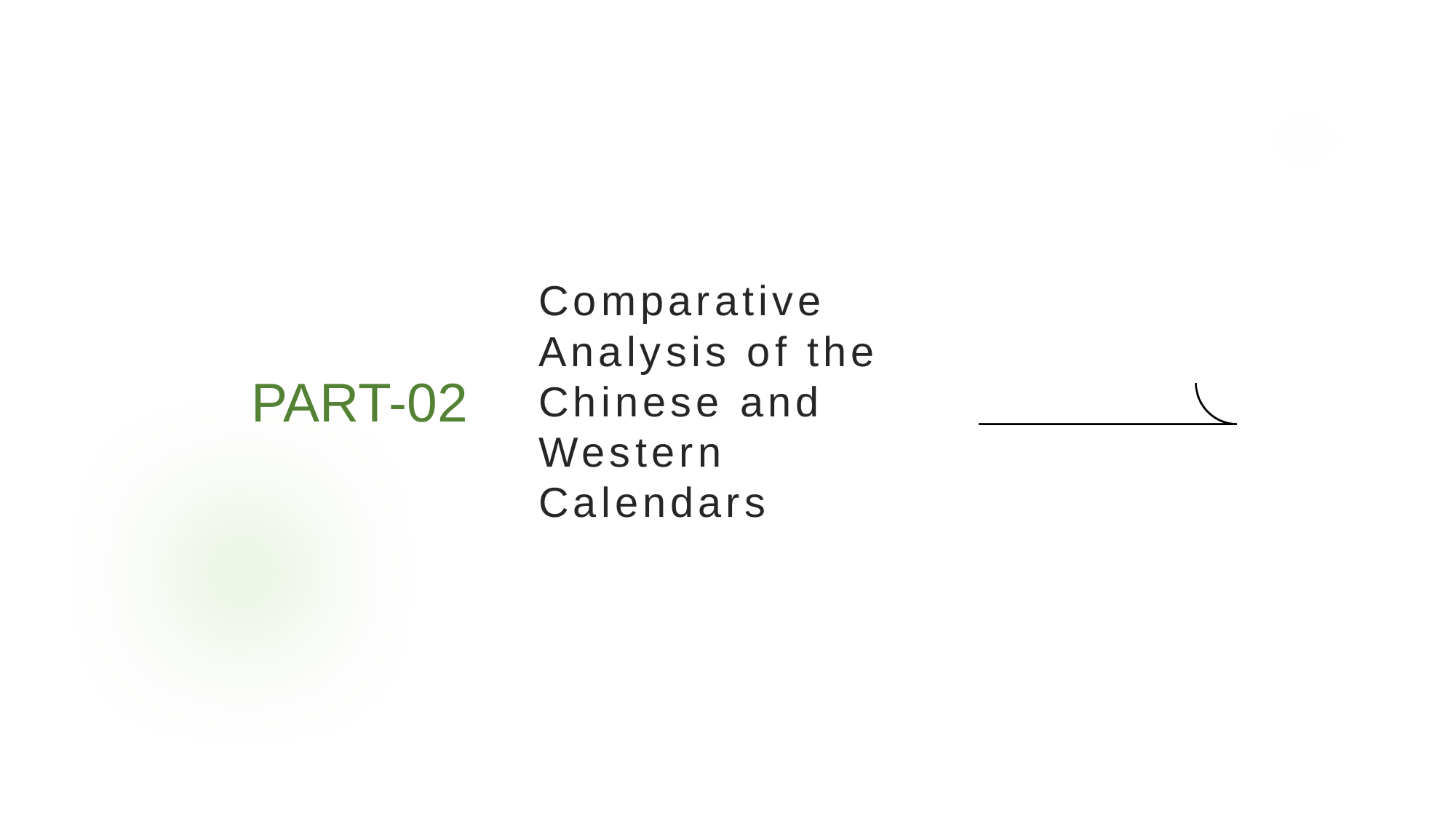

Comparative Analysis of the Chinese and Western Calendars
PART-02